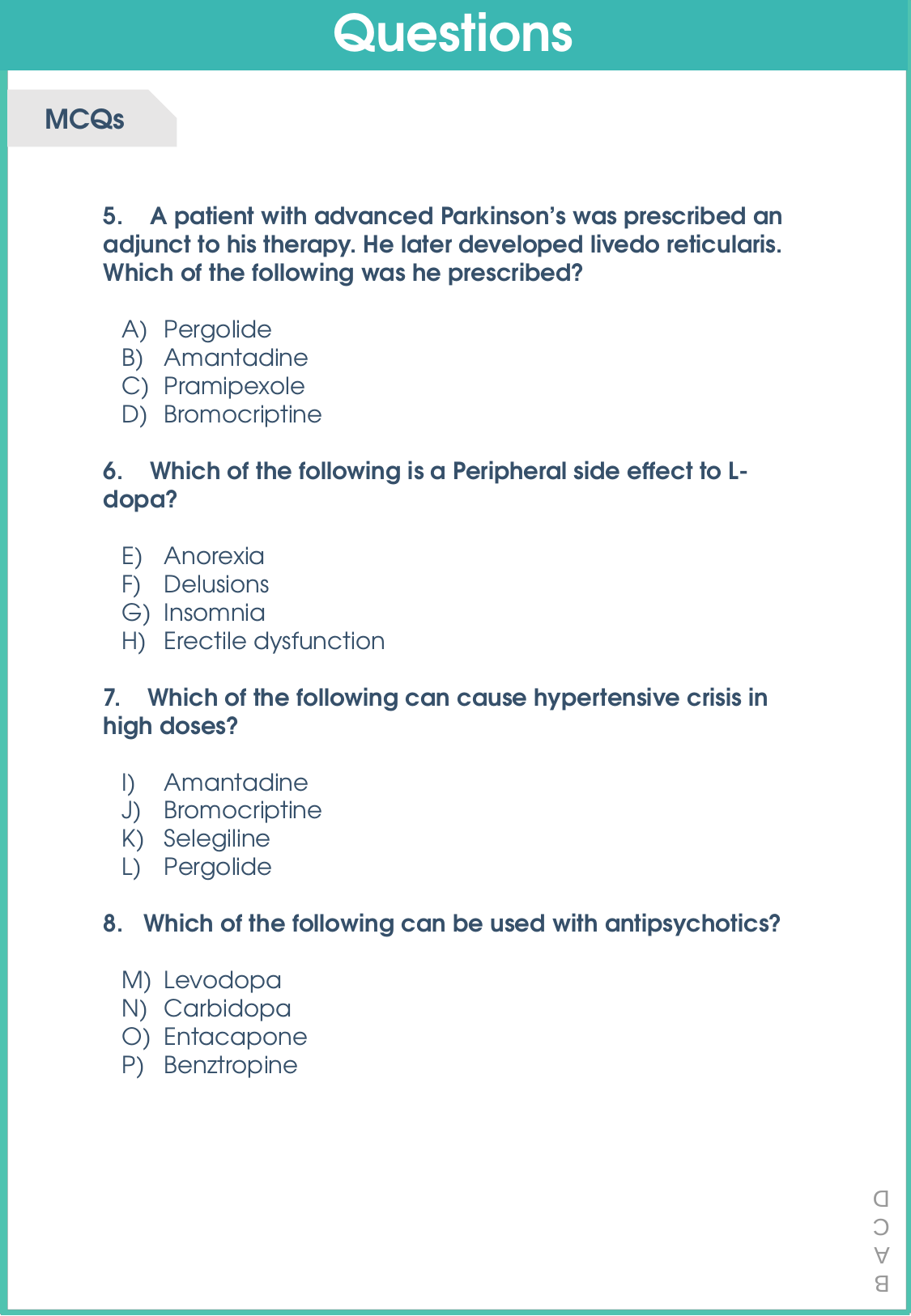

Questions
MCQs
5.    A patient with advanced Parkinson’s was prescribed an adjunct to his therapy. He later developed livedo reticularis. Which of the following was he prescribed?

Pergolide
Amantadine
Pramipexole
Bromocriptine

6.    Which of the following is a Peripheral side effect to L-dopa?

Anorexia
Delusions
Insomnia
Erectile dysfunction

7.    Which of the following can cause hypertensive crisis in high doses?

Amantadine
Bromocriptine
Selegiline
Pergolide

8.   Which of the following can be used with antipsychotics?

Levodopa
Carbidopa
Entacapone
Benztropine
B
A
C
D